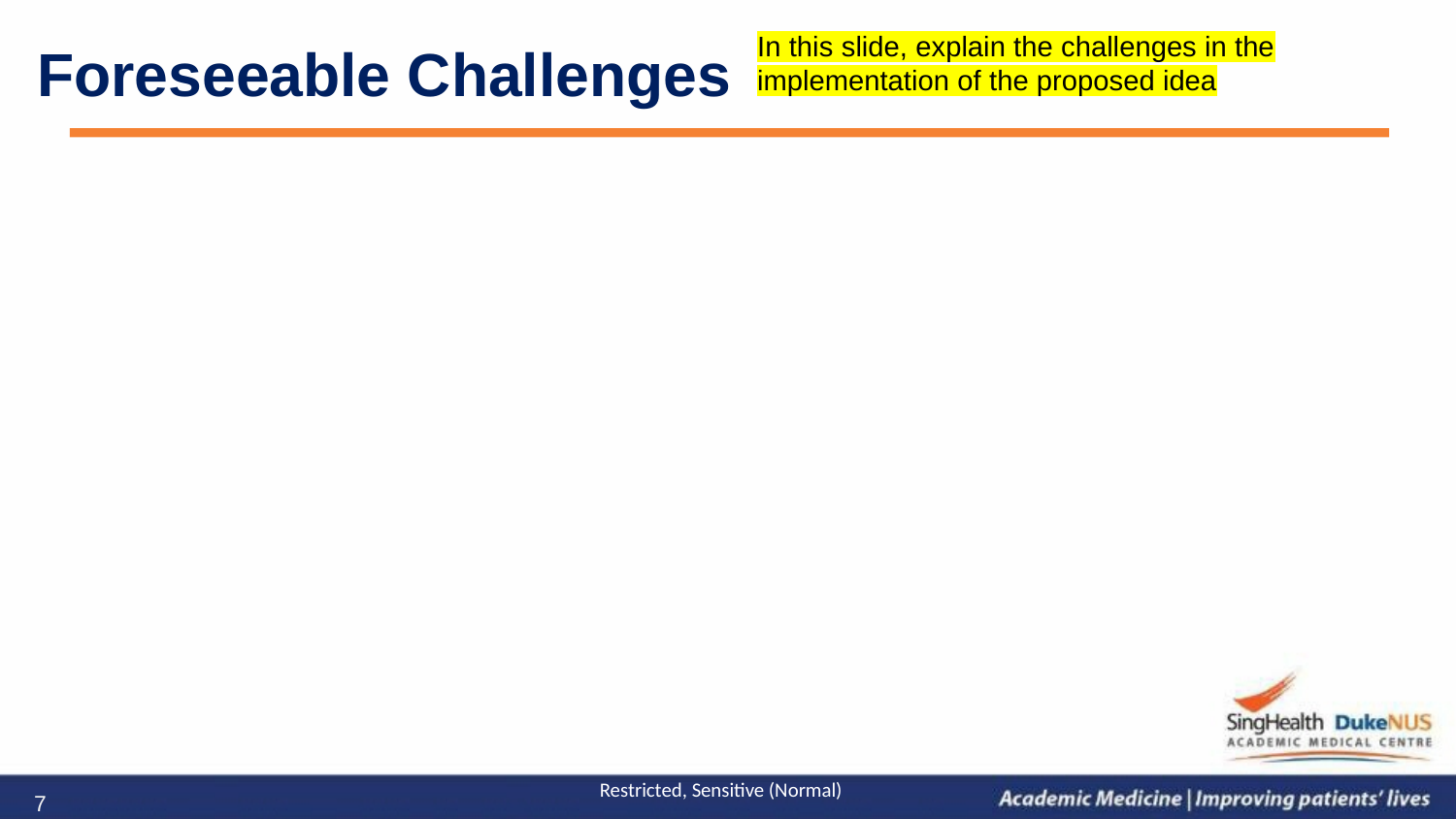

# Foreseeable Challenges
In this slide, explain the challenges in the implementation of the proposed idea